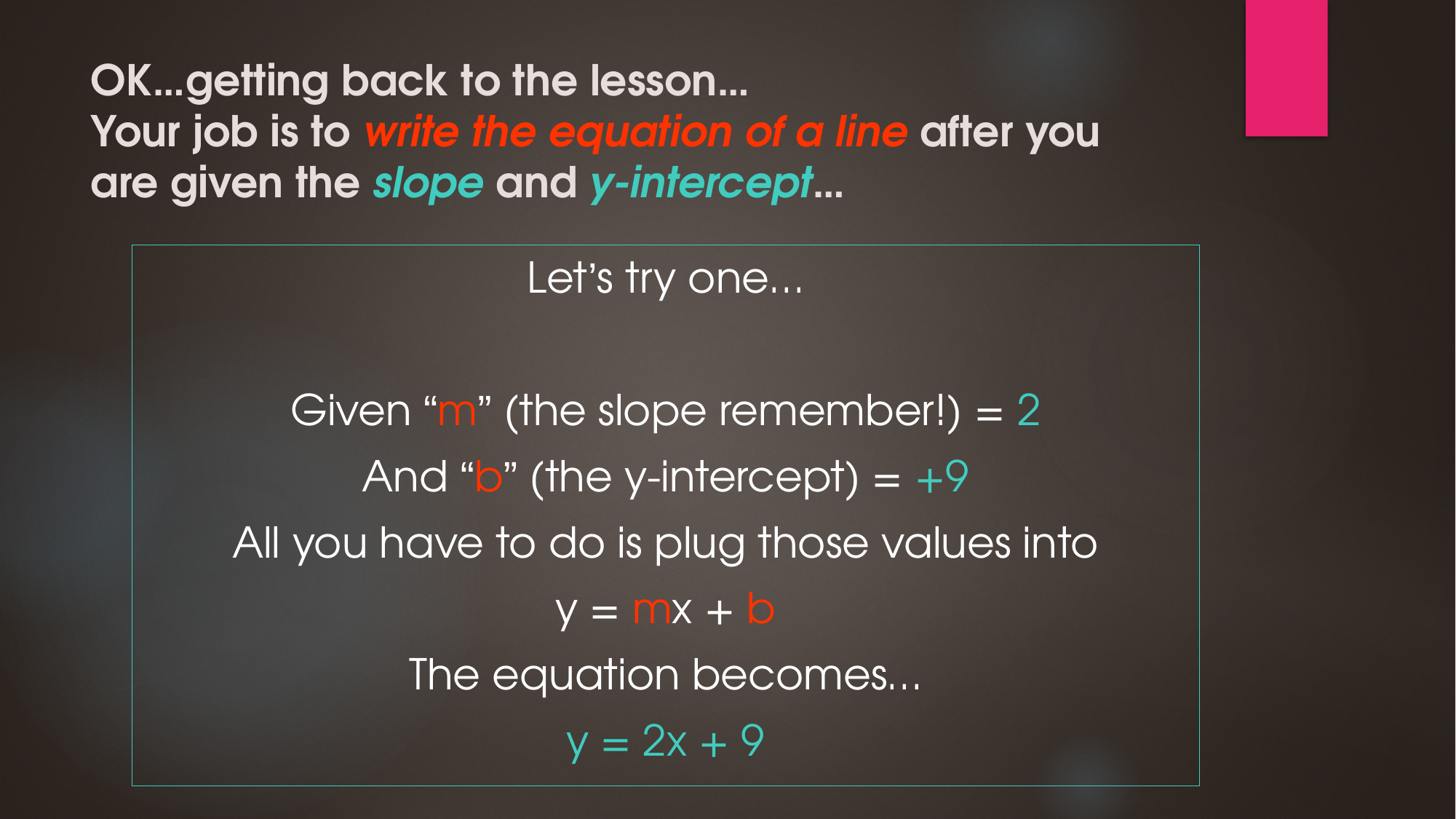

# OK…getting back to the lesson… Your job is to write the equation of a line after you are given the slope and y-intercept…
Let’s try one…

Given “m” (the slope remember!) = 2
And “b” (the y-intercept) = +9
All you have to do is plug those values into
y = mx + b
The equation becomes…
y = 2x + 9